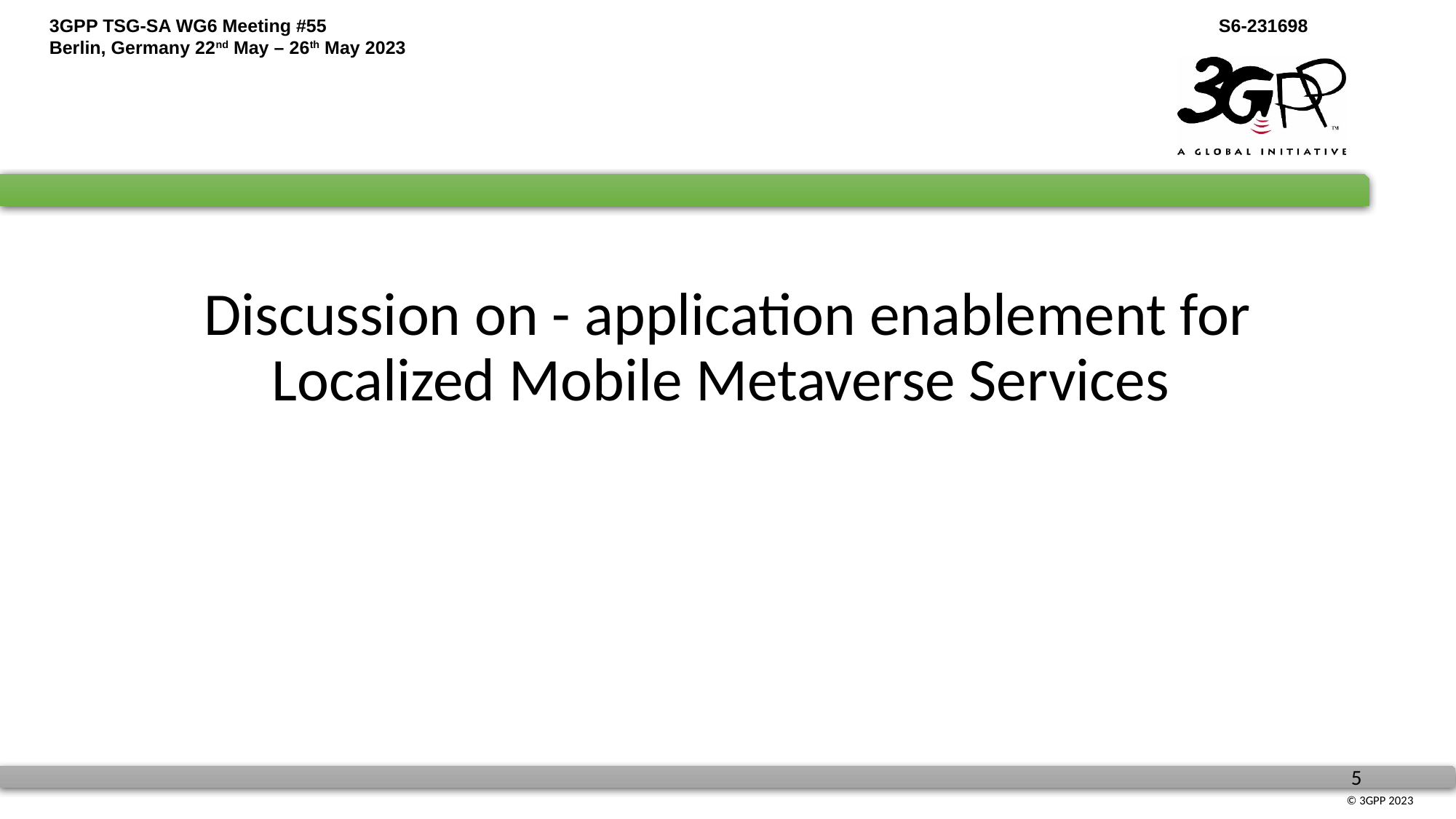

# Discussion on - application enablement for Localized Mobile Metaverse Services